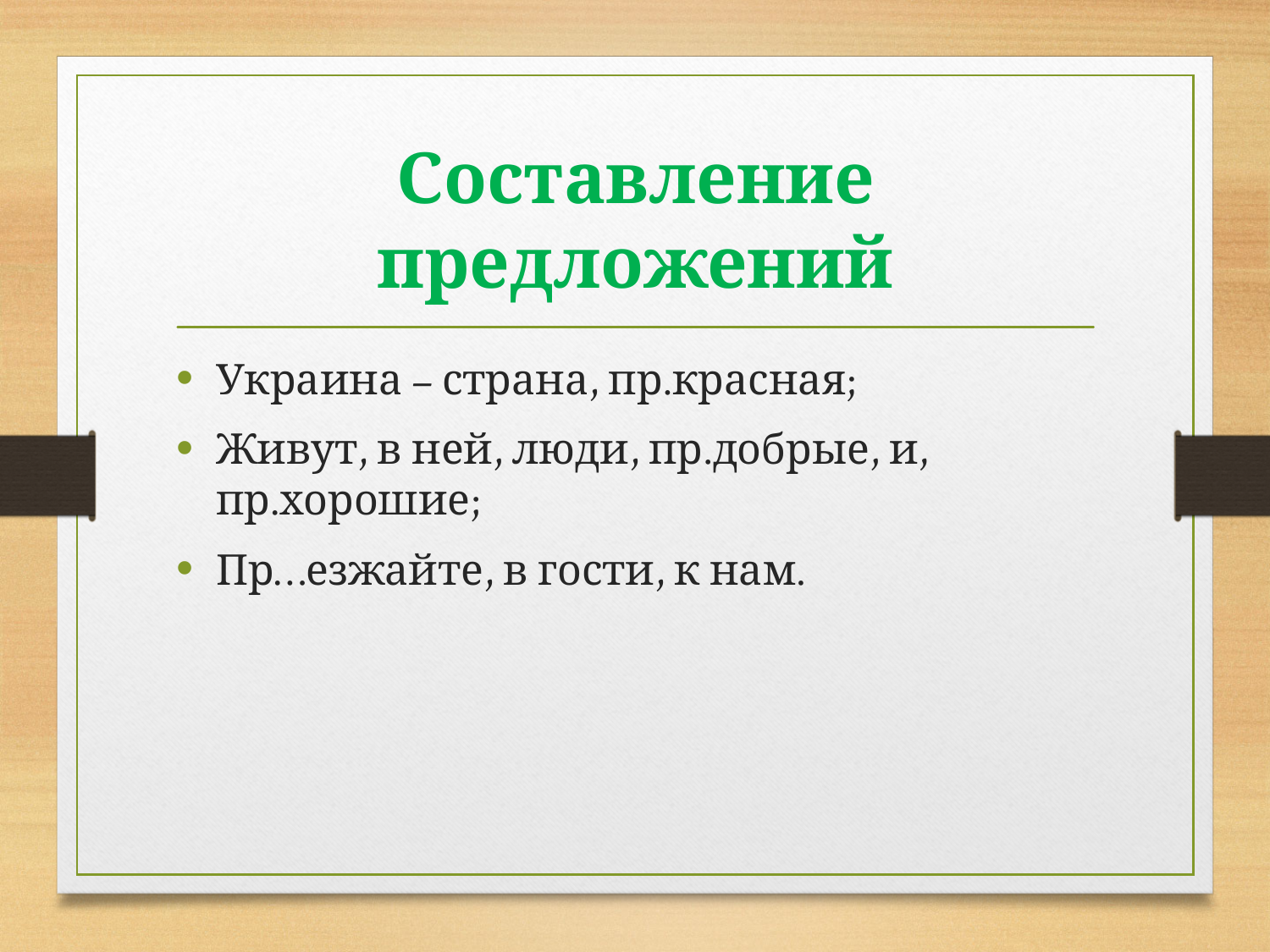

# Составление предложений
Украина – страна, пр.красная;
Живут, в ней, люди, пр.добрые, и, пр.хорошие;
Пр…езжайте, в гости, к нам.